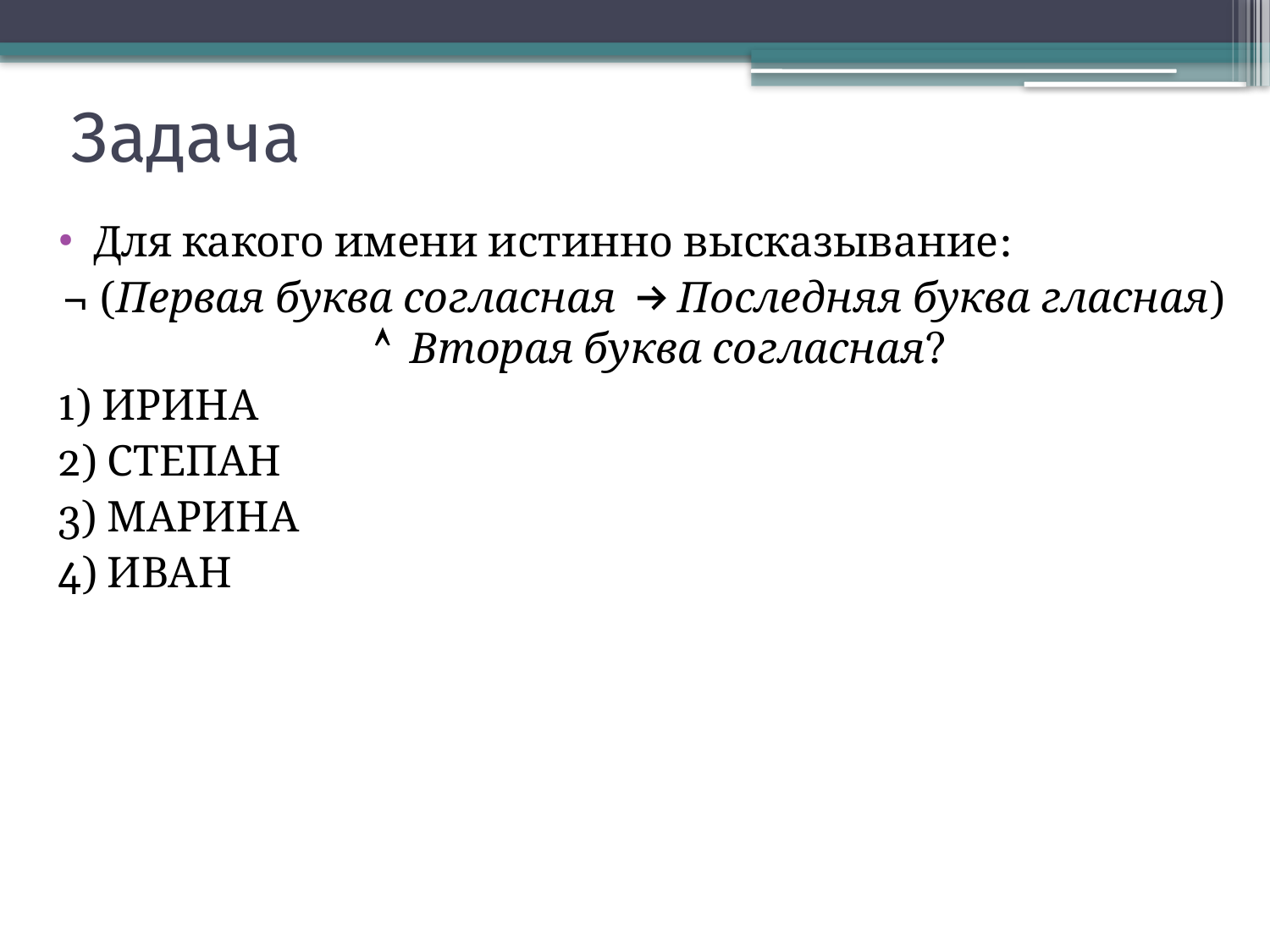

# Задача
Для какого имени истинно высказывание:
¬ (Первая буква согласная  → Последняя буква гласная) ∧  Вторая буква согласная?
1) ИРИНА
2) СТЕПАН
3) МАРИНА
4) ИВАН